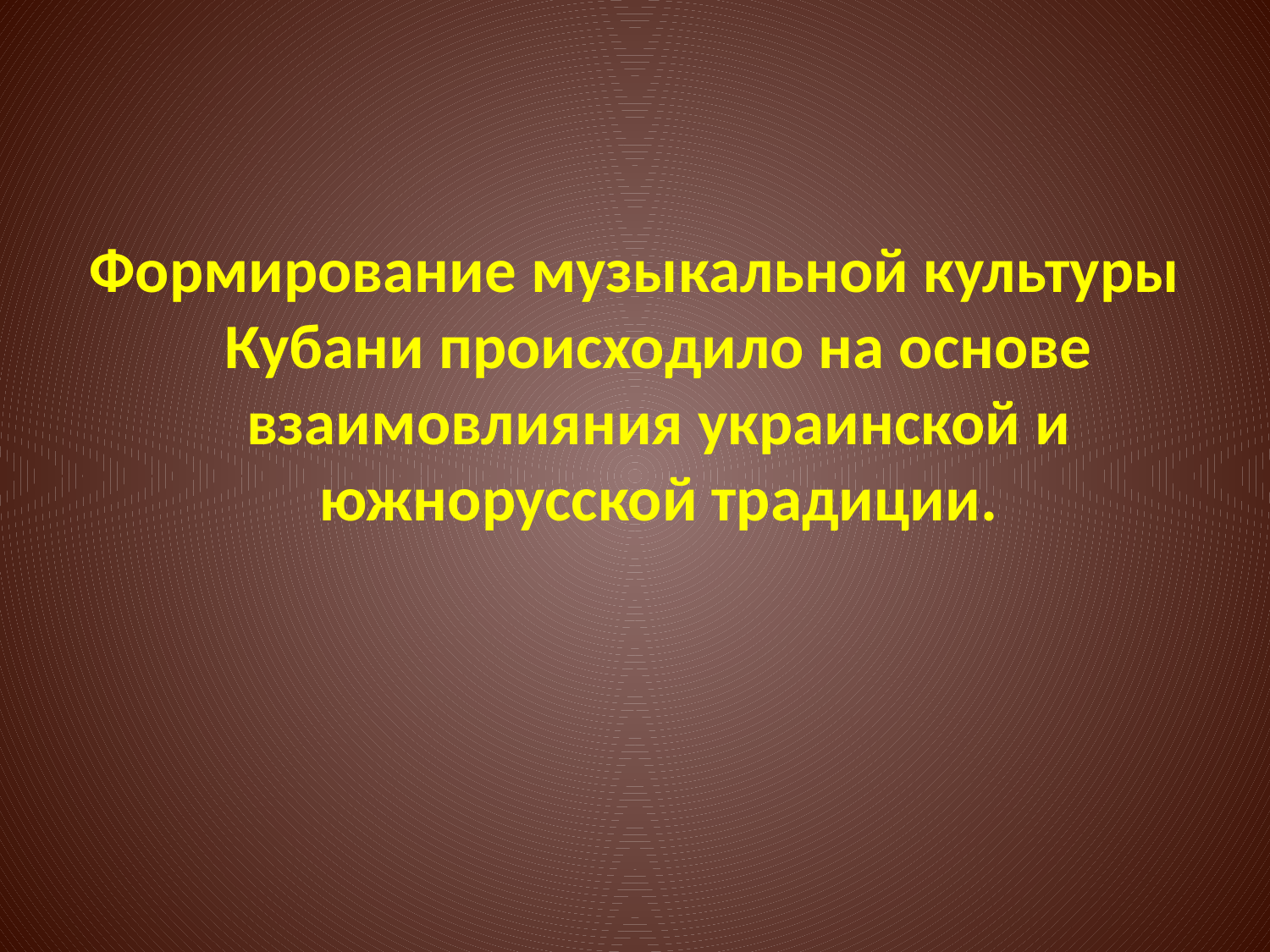

#
Формирование музыкальной культуры Кубани происходило на основе взаимовлияния украинской и южнорусской традиции.